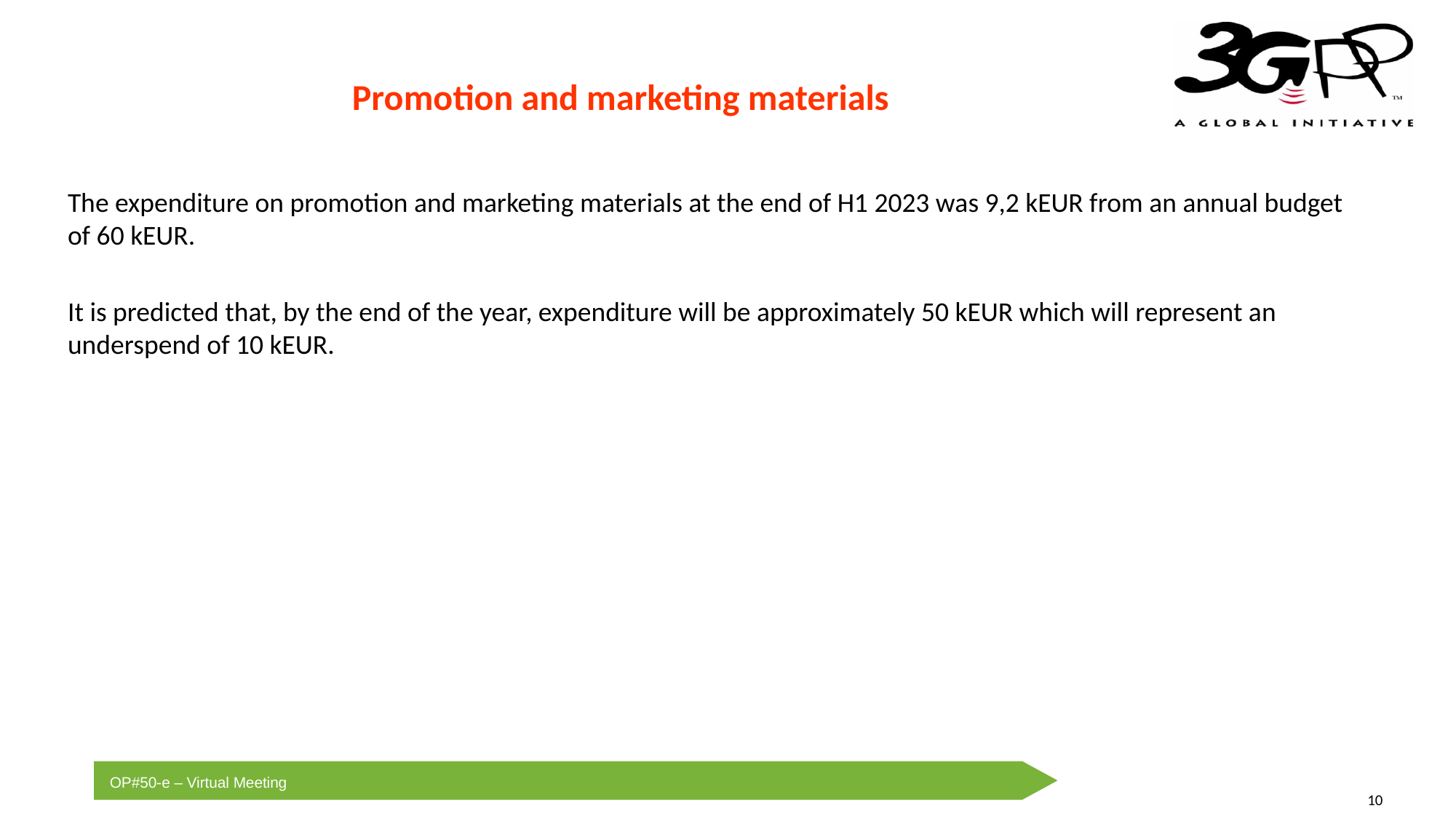

# Promotion and marketing materials

The expenditure on promotion and marketing materials at the end of H1 2023 was 9,2 kEUR from an annual budget of 60 kEUR.

It is predicted that, by the end of the year, expenditure will be approximately 50 kEUR which will represent an underspend of 10 kEUR.